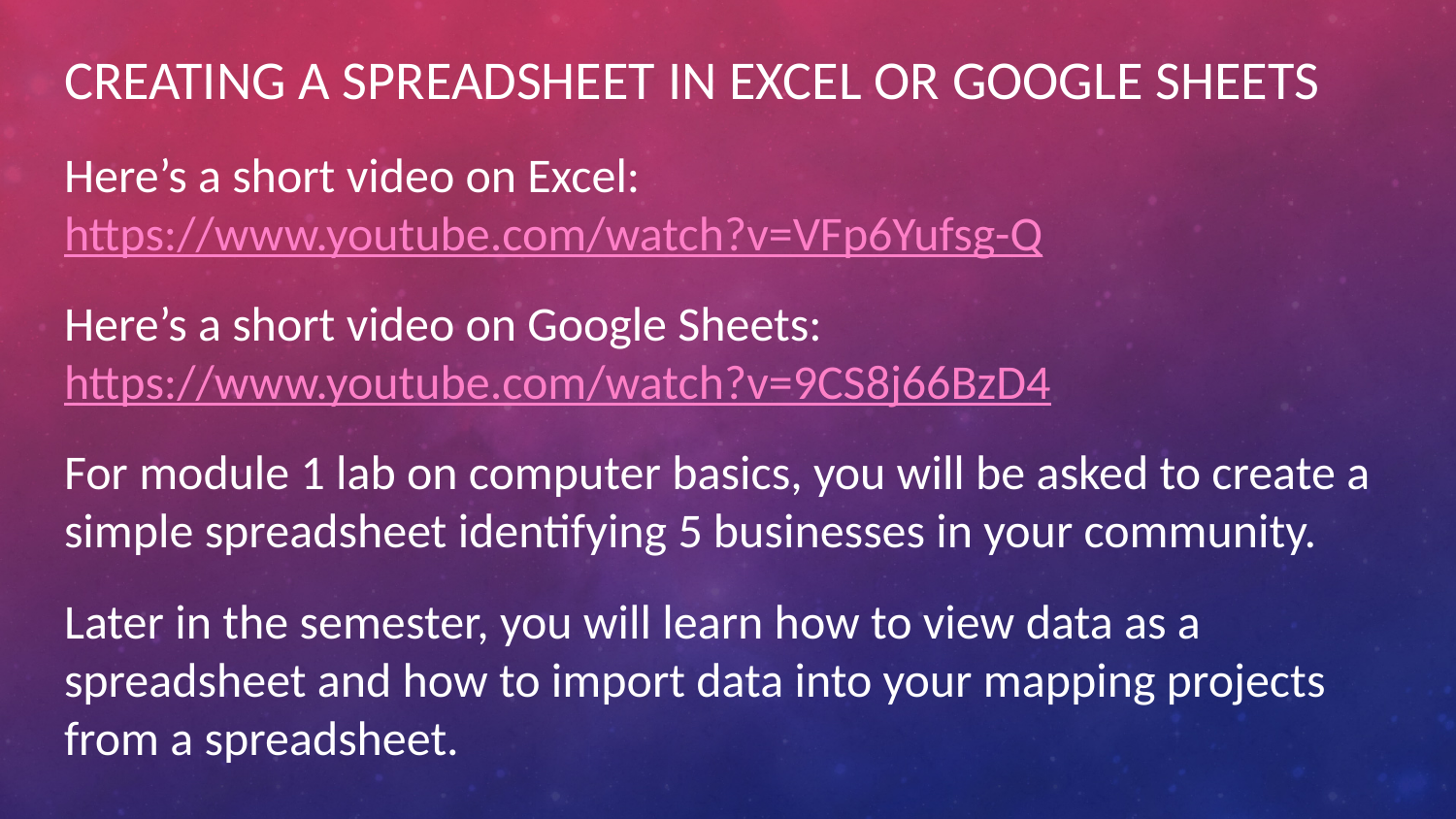

# Creating a spreadsheet in Excel or Google Sheets
Here’s a short video on Excel: https://www.youtube.com/watch?v=VFp6Yufsg-Q
Here’s a short video on Google Sheets: https://www.youtube.com/watch?v=9CS8j66BzD4
For module 1 lab on computer basics, you will be asked to create a simple spreadsheet identifying 5 businesses in your community.
Later in the semester, you will learn how to view data as a spreadsheet and how to import data into your mapping projects from a spreadsheet.